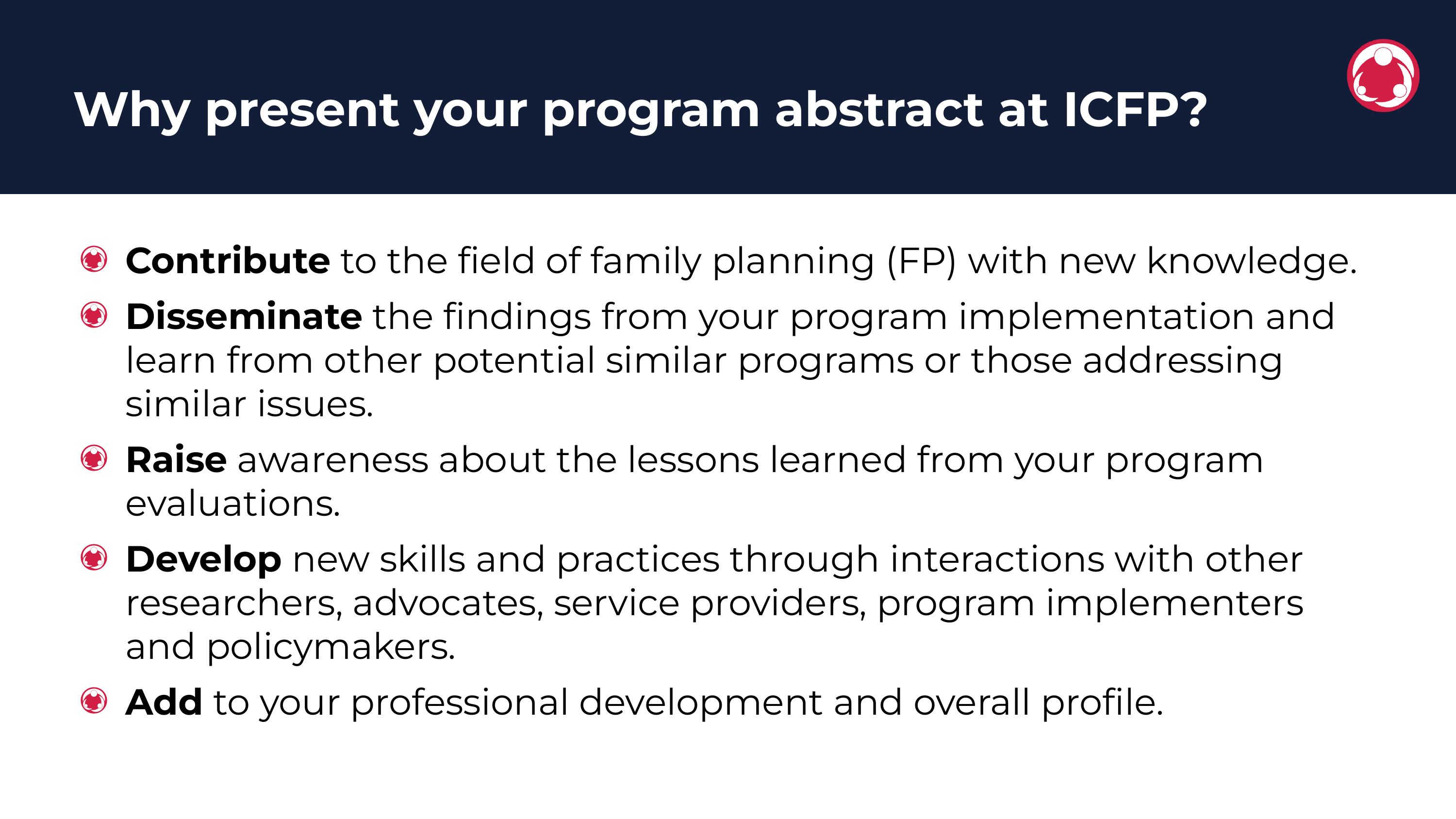

Why present your program abstract at ICFP?
Contribute to the field of family planning (FP) with new knowledge.
Disseminate the findings from your program implementation and learn from other potential similar programs or those addressing similar issues.
Raise awareness about the lessons learned from your program evaluations.
Develop new skills and practices through interactions with other researchers, advocates, service providers, program implementers and policymakers.
Add to your professional development and overall profile.